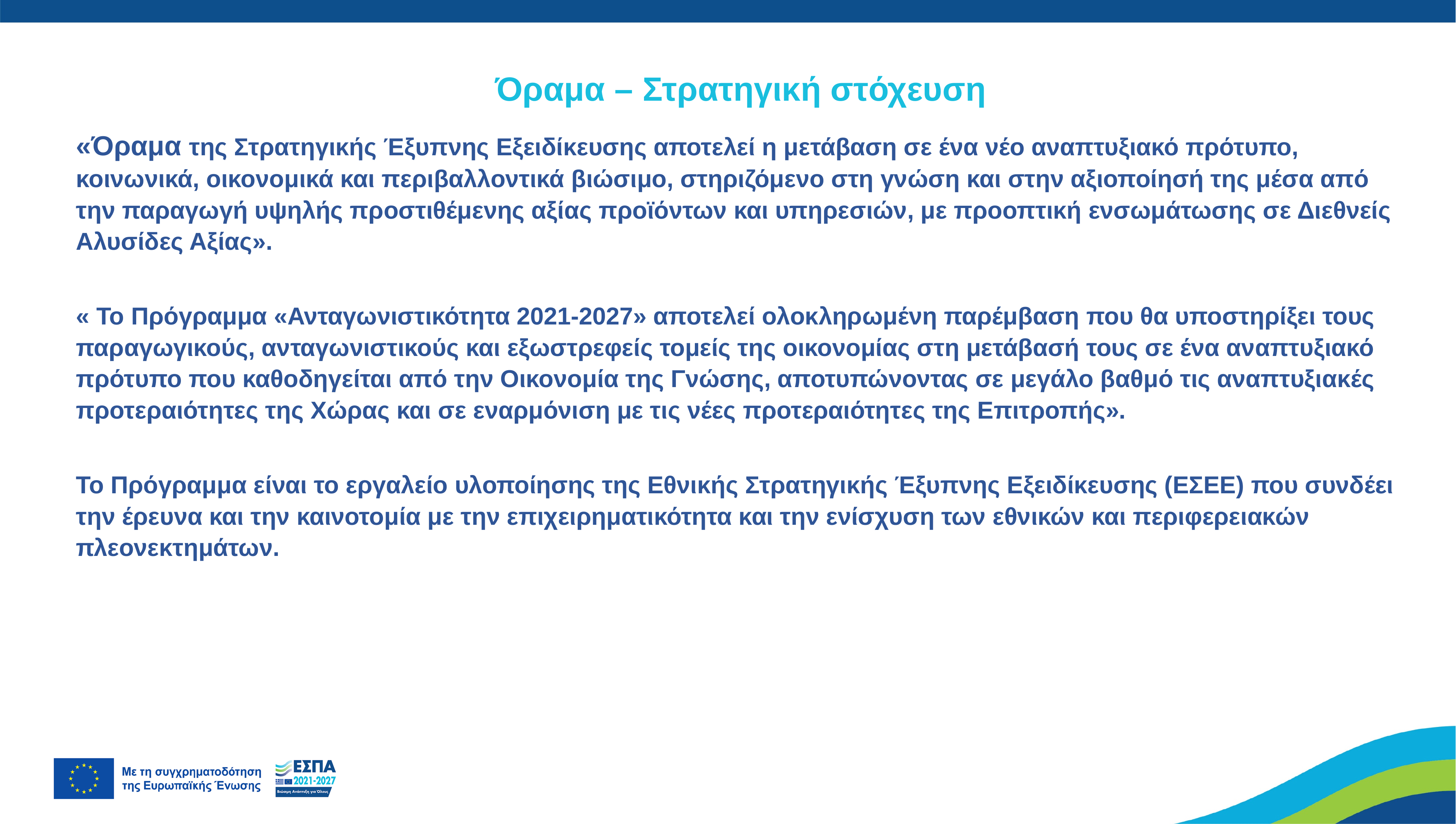

Όραμα – Στρατηγική στόχευση
«Όραμα της Στρατηγικής Έξυπνης Εξειδίκευσης αποτελεί η μετάβαση σε ένα νέο αναπτυξιακό πρότυπο, κοινωνικά, οικονομικά και περιβαλλοντικά βιώσιμο, στηριζόμενο στη γνώση και στην αξιοποίησή της μέσα από την παραγωγή υψηλής προστιθέμενης αξίας προϊόντων και υπηρεσιών, με προοπτική ενσωμάτωσης σε Διεθνείς Αλυσίδες Αξίας».

« Το Πρόγραμμα «Ανταγωνιστικότητα 2021-2027» αποτελεί ολοκληρωμένη παρέμβαση που θα υποστηρίξει τους παραγωγικούς, ανταγωνιστικούς και εξωστρεφείς τομείς της οικονομίας στη μετάβασή τους σε ένα αναπτυξιακό πρότυπο που καθοδηγείται από την Οικονομία της Γνώσης, αποτυπώνοντας σε μεγάλο βαθμό τις αναπτυξιακές προτεραιότητες της Χώρας και σε εναρμόνιση με τις νέες προτεραιότητες της Επιτροπής».

Το Πρόγραμμα είναι το εργαλείο υλοποίησης της Εθνικής Στρατηγικής Έξυπνης Εξειδίκευσης (ΕΣΕΕ) που συνδέει την έρευνα και την καινοτομία με την επιχειρηματικότητα και την ενίσχυση των εθνικών και περιφερειακών πλεονεκτημάτων.